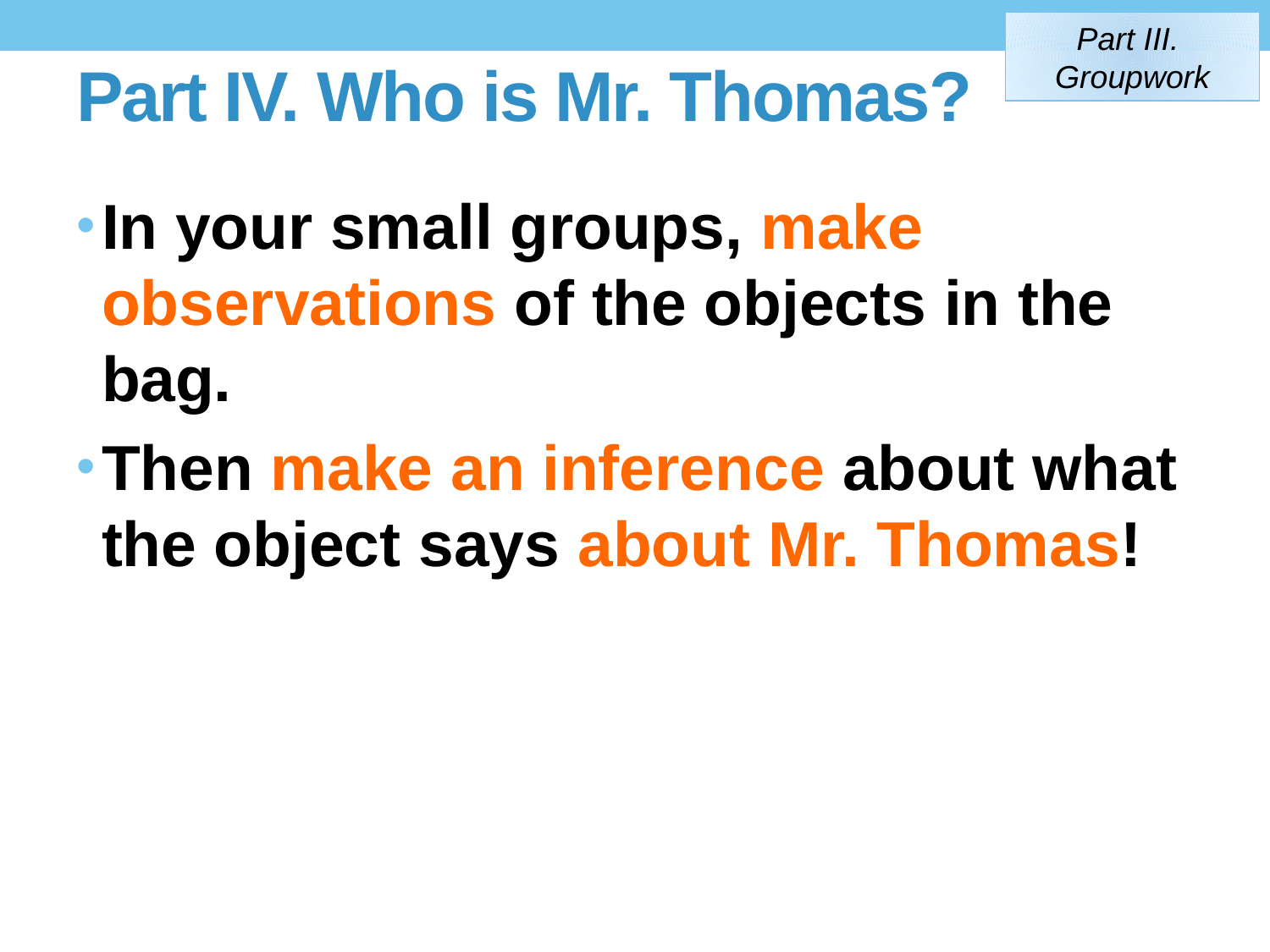

Part III.  Groupwork
# Part IV. Who is Mr. Thomas?
In your small groups, make observations of the objects in the bag.
Then make an inference about what the object says about Mr. Thomas!